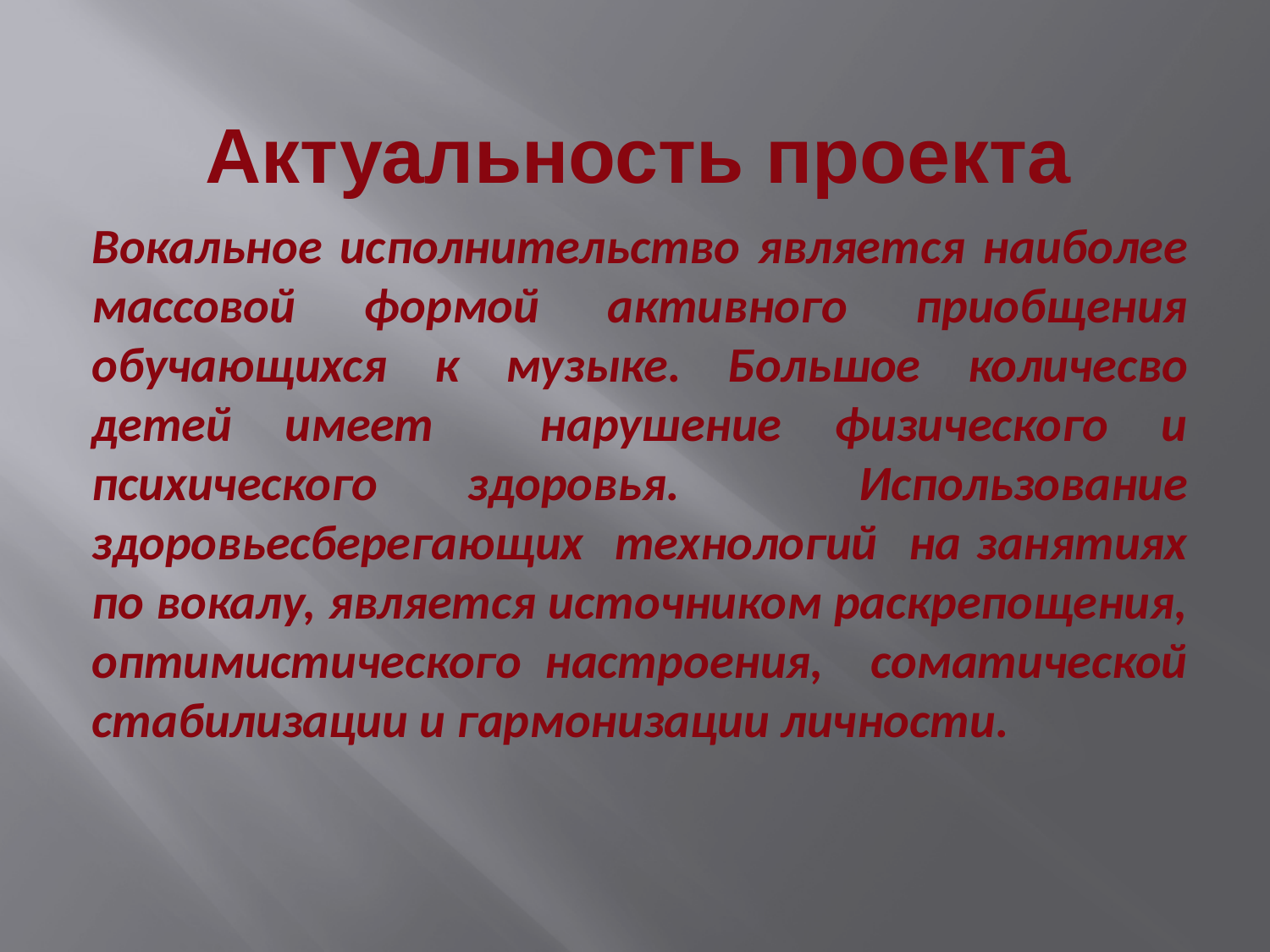

Актуальность проекта
Вокальное исполнительство является наиболее массовой формой активного приобщения обучающихся к музыке. Большое количесво детей имеет  нарушение физического и психического здоровья.  Использование здоровьесберегающих  технологий  на занятиях по вокалу, является источником раскрепощения, оптимистического настроения,  соматической стабилизации и гармонизации личности.